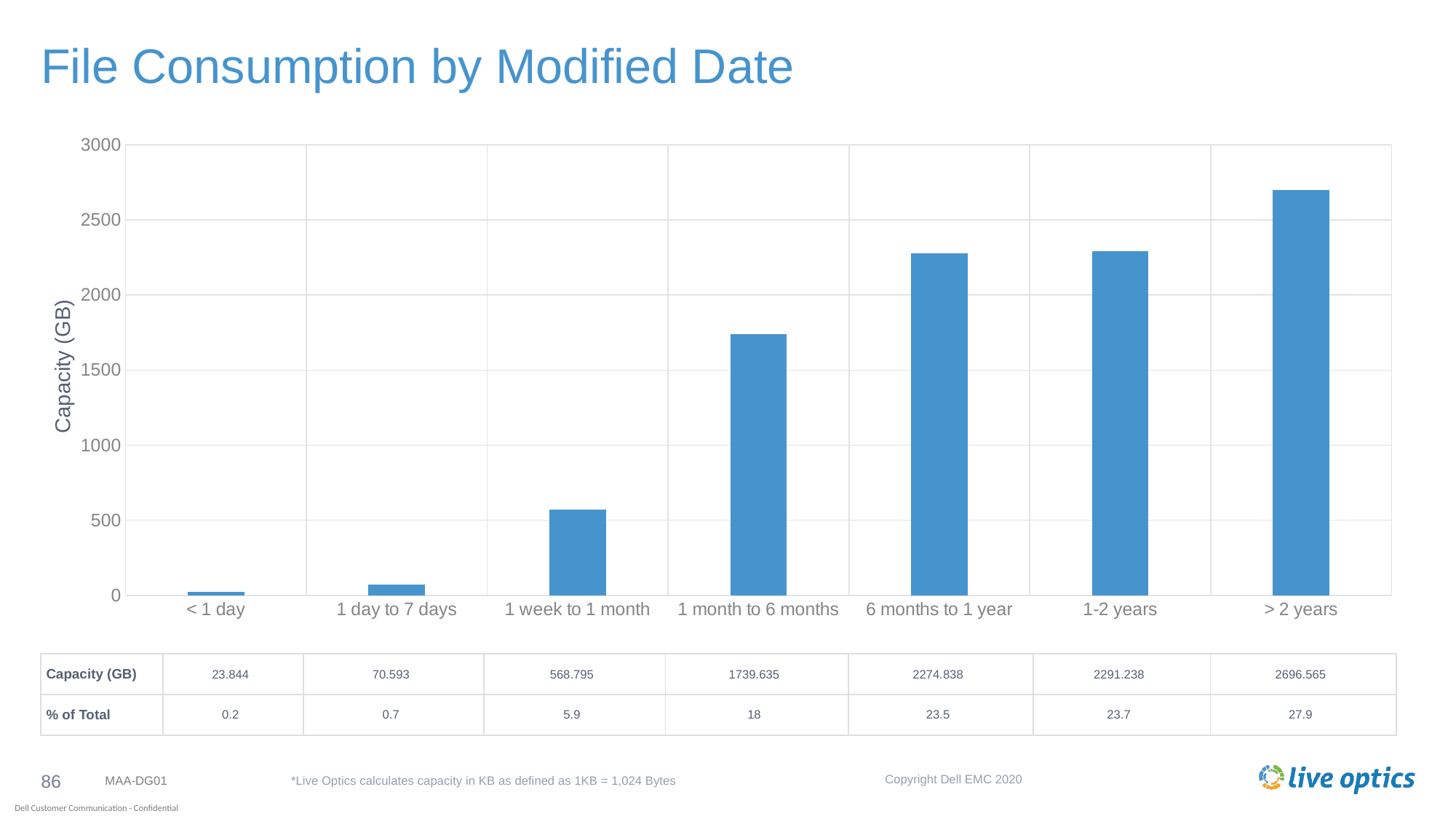

# File Consumption by Modified Date

### Chart

| Category | Size (GB) |
|---|---|
| < 1 day | 23.844 |
| 1 day to 7 days | 70.593 |
| 1 week to 1 month | 568.795 |
| 1 month to 6 months | 1739.635 |
| 6 months to 1 year | 2274.838 |
| 1-2 years | 2291.238 |
| > 2 years | 2696.565 |
Capacity (GB)
| Capacity (GB) | 23.844 | 70.593 | 568.795 | 1739.635 | 2274.838 | 2291.238 | 2696.565 |
| --- | --- | --- | --- | --- | --- | --- | --- |
| % of Total | 0.2 | 0.7 | 5.9 | 18 | 23.5 | 23.7 | 27.9 |